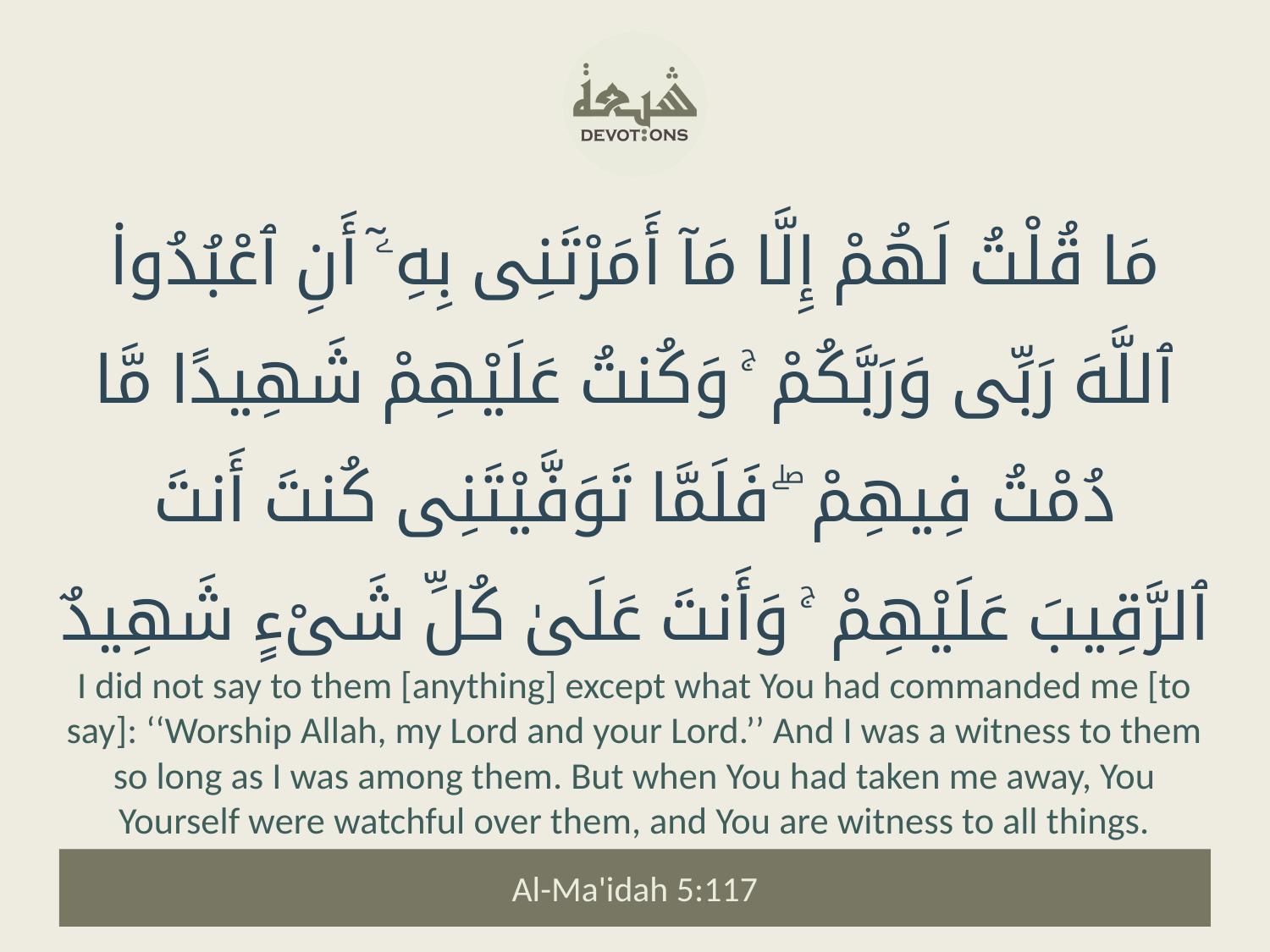

مَا قُلْتُ لَهُمْ إِلَّا مَآ أَمَرْتَنِى بِهِۦٓ أَنِ ٱعْبُدُوا۟ ٱللَّهَ رَبِّى وَرَبَّكُمْ ۚ وَكُنتُ عَلَيْهِمْ شَهِيدًا مَّا دُمْتُ فِيهِمْ ۖ فَلَمَّا تَوَفَّيْتَنِى كُنتَ أَنتَ ٱلرَّقِيبَ عَلَيْهِمْ ۚ وَأَنتَ عَلَىٰ كُلِّ شَىْءٍ شَهِيدٌ
I did not say to them [anything] except what You had commanded me [to say]: ‘‘Worship Allah, my Lord and your Lord.’’ And I was a witness to them so long as I was among them. But when You had taken me away, You Yourself were watchful over them, and You are witness to all things.
Al-Ma'idah 5:117